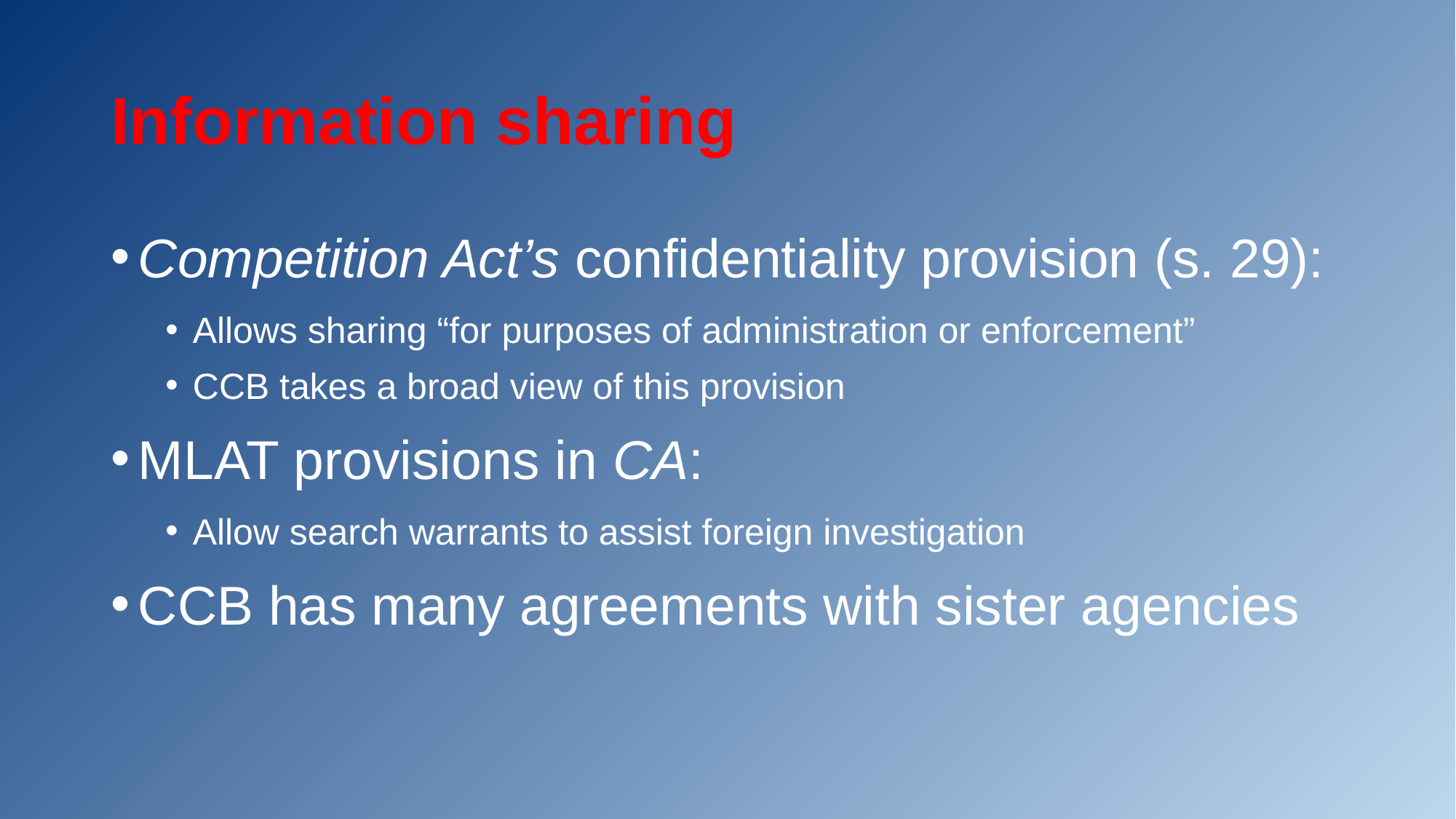

# Information sharing
Competition Act’s confidentiality provision (s. 29):
Allows sharing “for purposes of administration or enforcement”
CCB takes a broad view of this provision
MLAT provisions in CA:
Allow search warrants to assist foreign investigation
CCB has many agreements with sister agencies